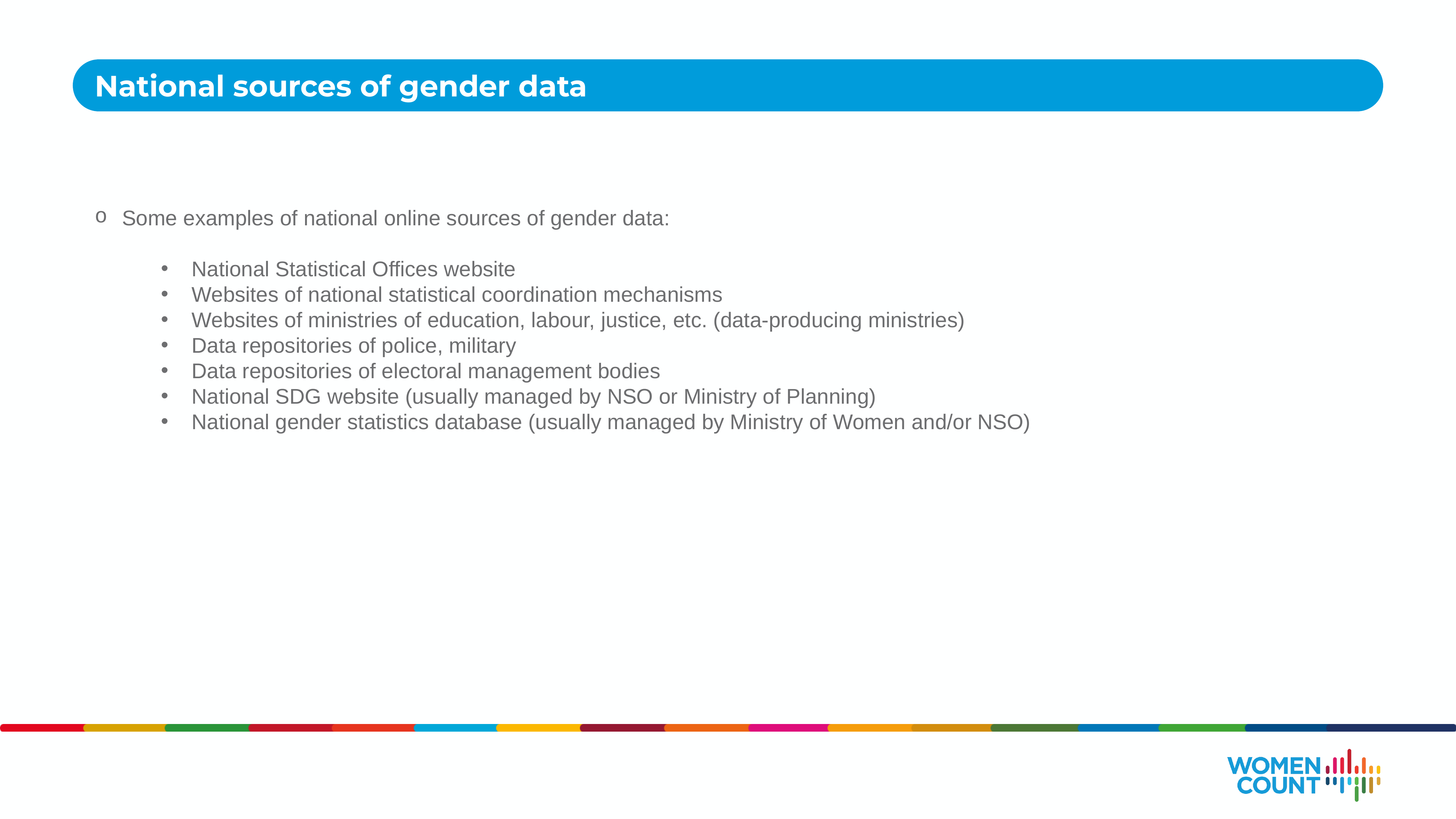

National sources of gender data
Some examples of national online sources of gender data:

National Statistical Offices website
Websites of national statistical coordination mechanisms
Websites of ministries of education, labour, justice, etc. (data-producing ministries)
Data repositories of police, military
Data repositories of electoral management bodies
National SDG website (usually managed by NSO or Ministry of Planning)
National gender statistics database (usually managed by Ministry of Women and/or NSO)